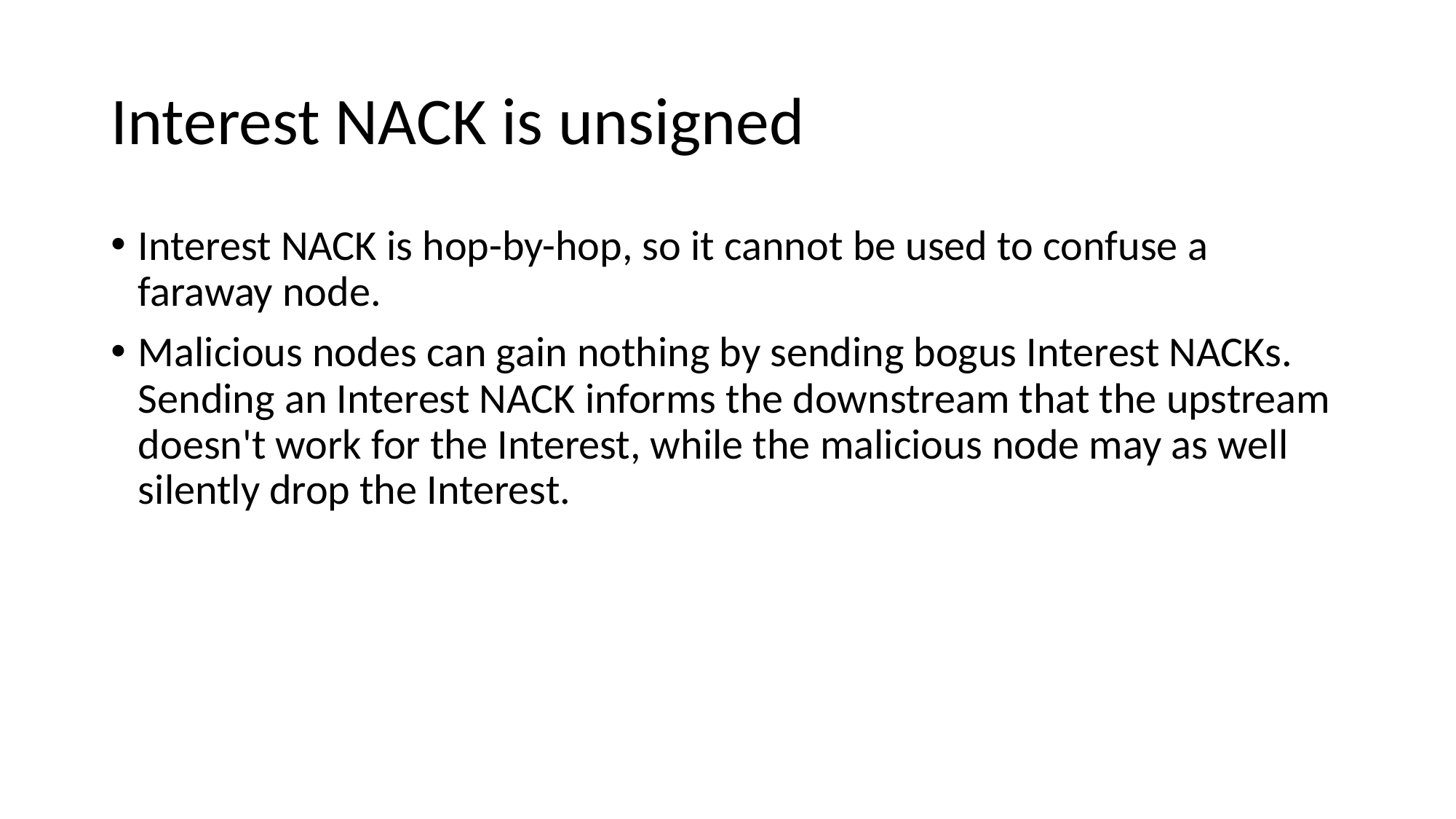

# Interest NACK is unsigned
Interest NACK is hop-by-hop, so it cannot be used to confuse a faraway node.
Malicious nodes can gain nothing by sending bogus Interest NACKs. Sending an Interest NACK informs the downstream that the upstream doesn't work for the Interest, while the malicious node may as well silently drop the Interest.